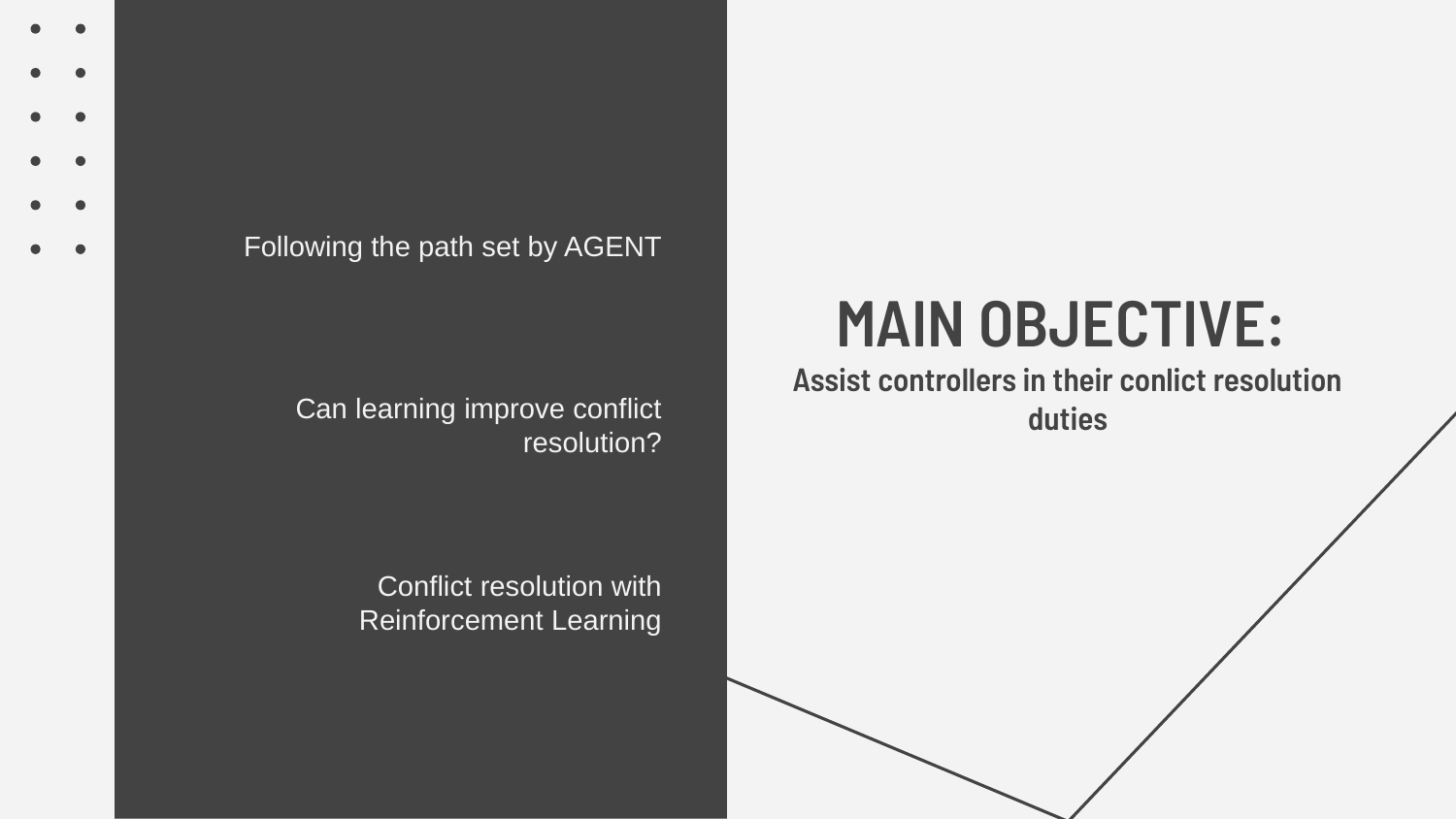

Following the path set by AGENT
# MAIN OBJECTIVE: Assist controllers in their conlict resolution duties
Can learning improve conflict resolution?
Conflict resolution with Reinforcement Learning